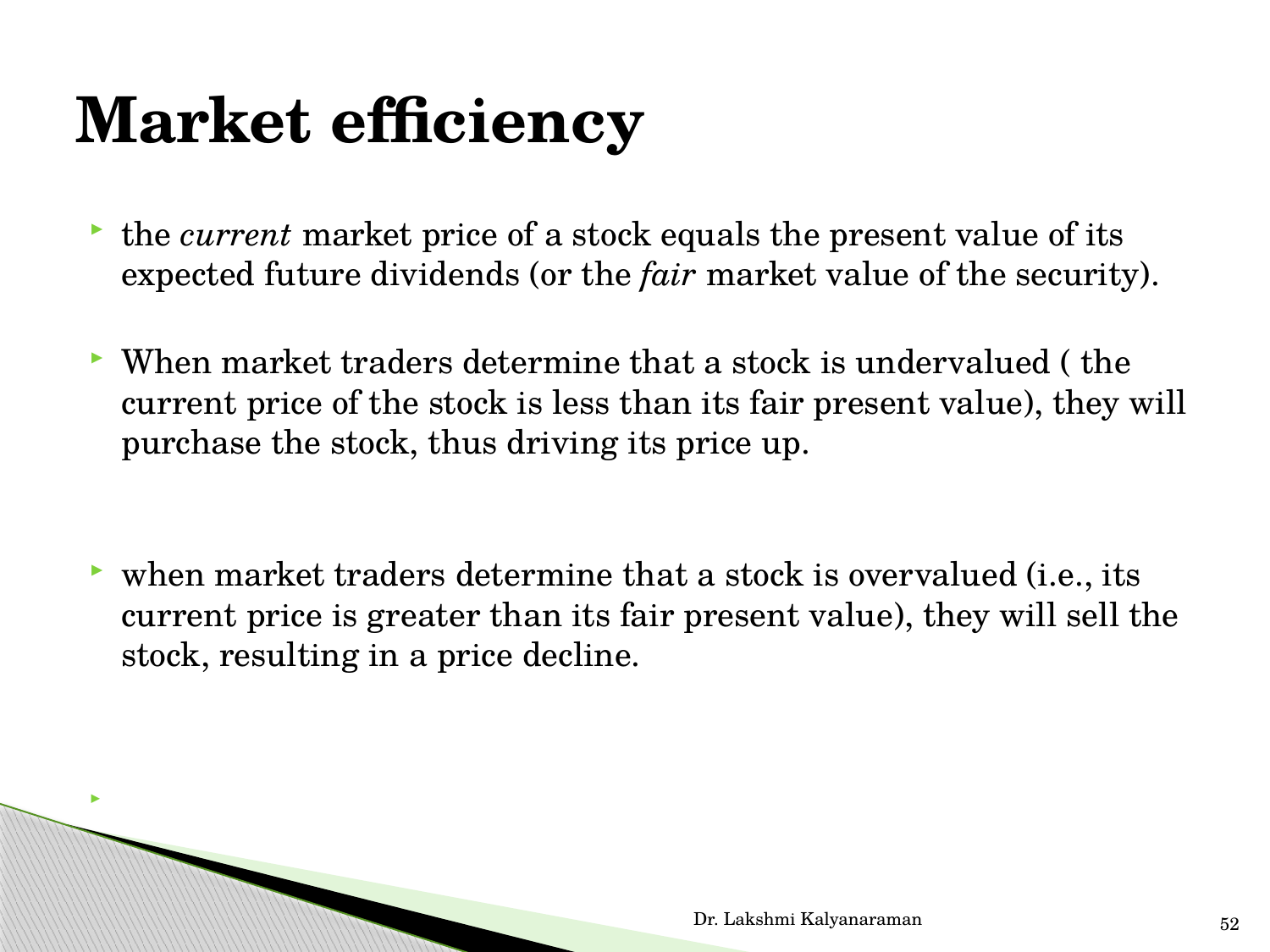

# Market efficiency
the current market price of a stock equals the present value of its expected future dividends (or the fair market value of the security).

When market traders determine that a stock is undervalued ( the current price of the stock is less than its fair present value), they will purchase the stock, thus driving its price up.

when market traders determine that a stock is overvalued (i.e., its current price is greater than its fair present value), they will sell the stock, resulting in a price decline.

Dr. Lakshmi Kalyanaraman
52